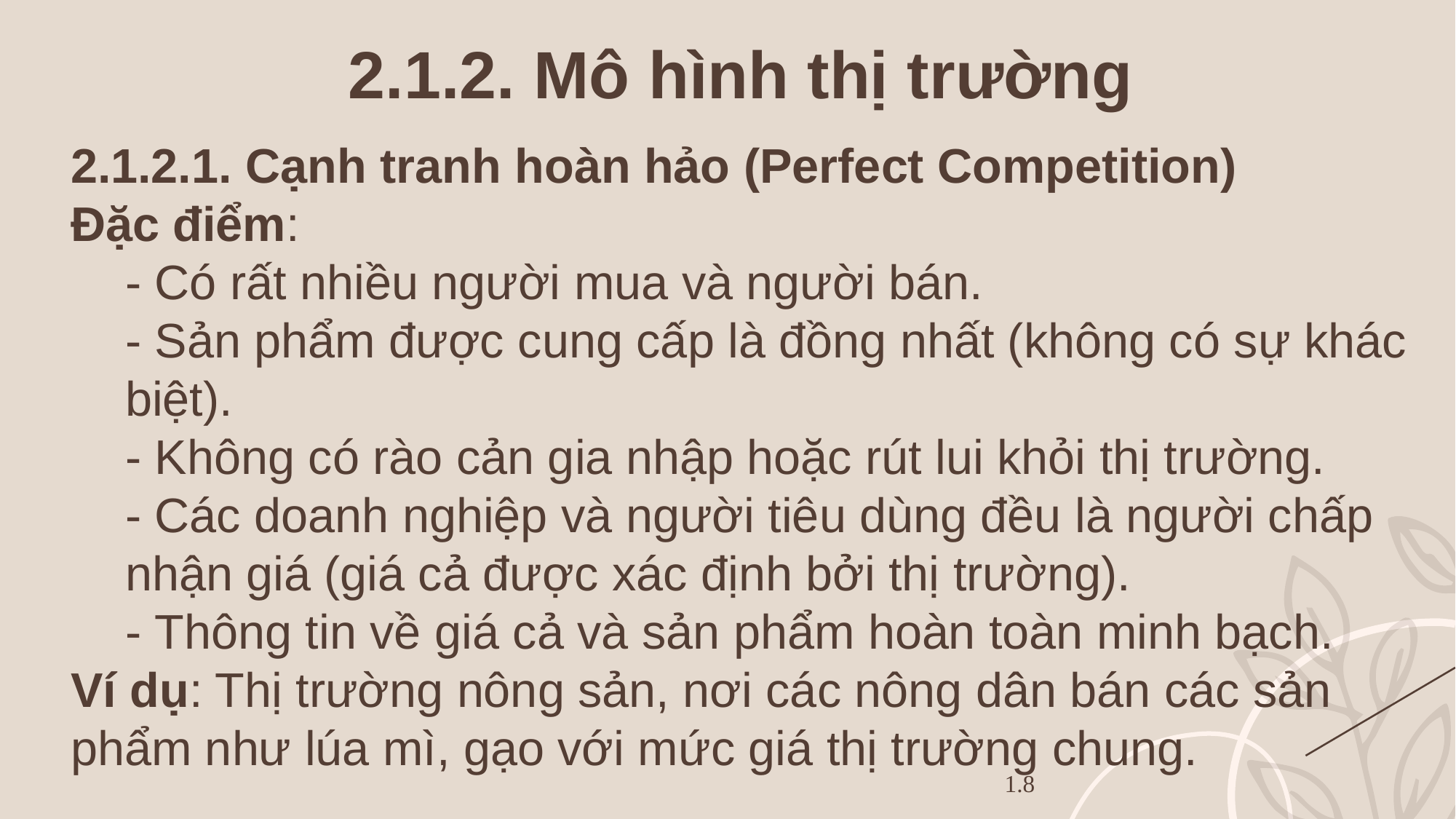

2.1.2. Mô hình thị trường

2.1.2.1. Cạnh tranh hoàn hảo (Perfect Competition)
Đặc điểm:
- Có rất nhiều người mua và người bán.
- Sản phẩm được cung cấp là đồng nhất (không có sự khác biệt).
- Không có rào cản gia nhập hoặc rút lui khỏi thị trường.
- Các doanh nghiệp và người tiêu dùng đều là người chấp nhận giá (giá cả được xác định bởi thị trường).
- Thông tin về giá cả và sản phẩm hoàn toàn minh bạch.
Ví dụ: Thị trường nông sản, nơi các nông dân bán các sản phẩm như lúa mì, gạo với mức giá thị trường chung.
1.8